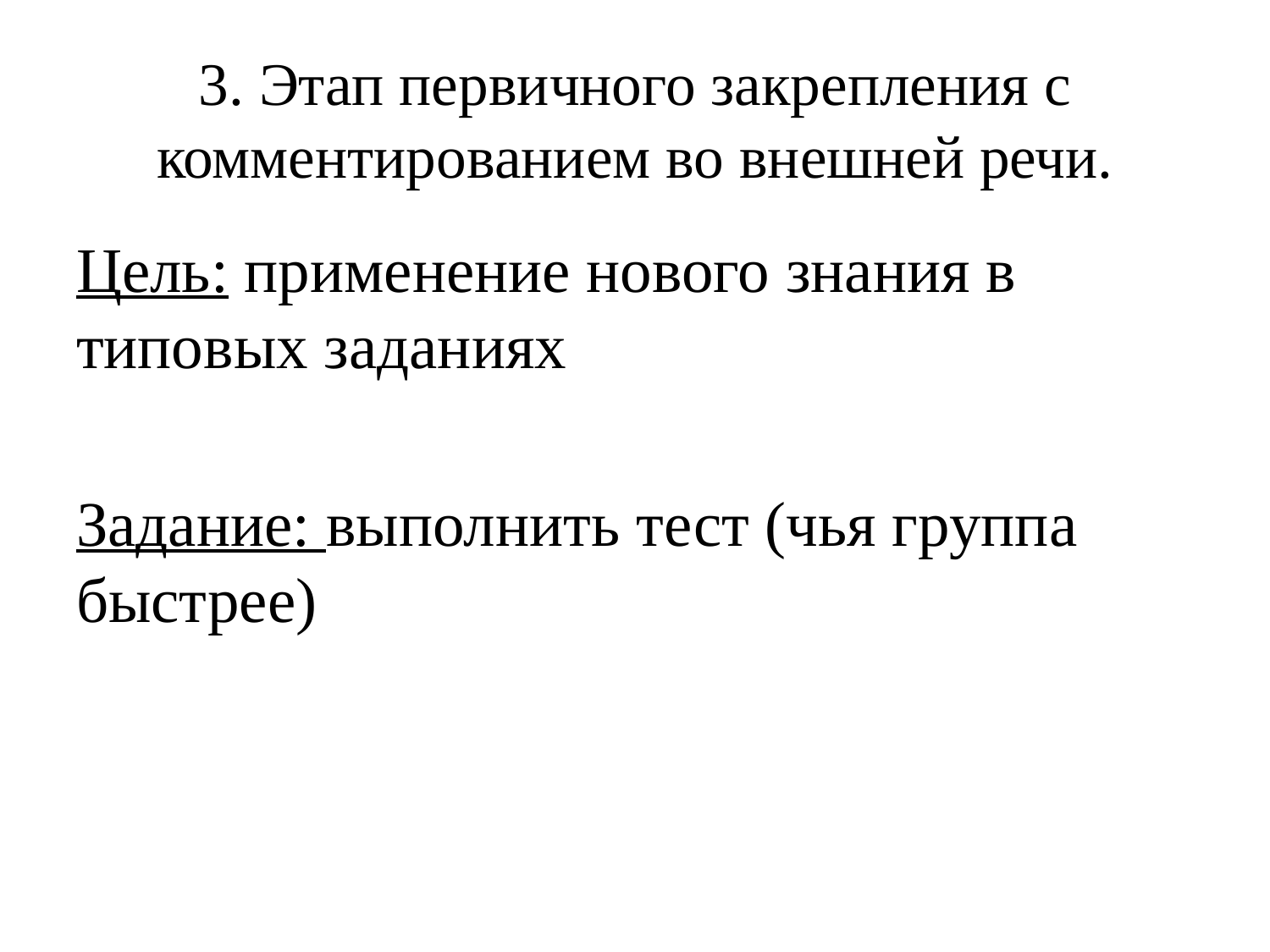

# 3. Этап первичного закрепления с комментированием во внешней речи.
Цель: применение нового знания в типовых заданиях

Задание: выполнить тест (чья группа быстрее)